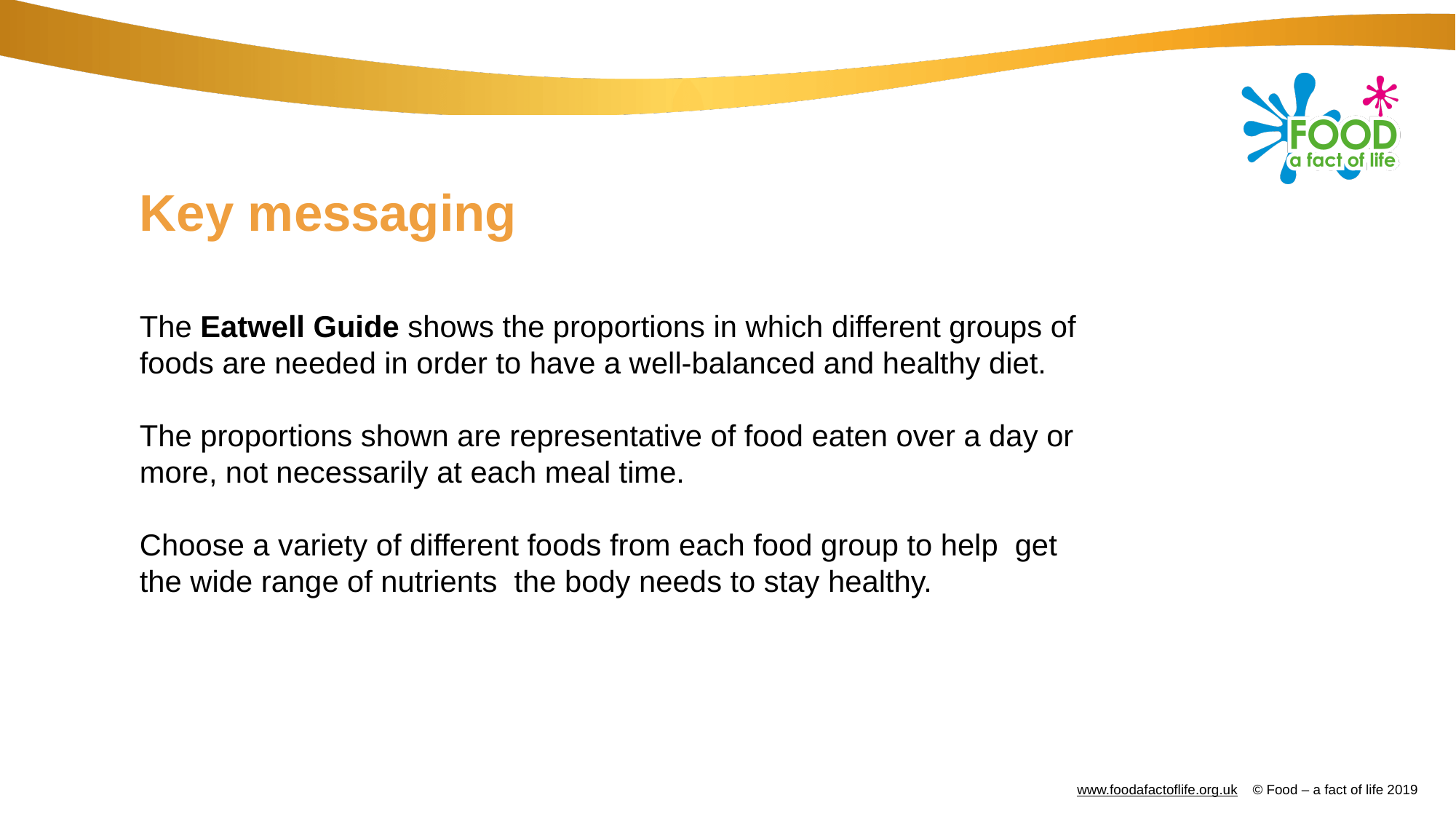

# Key messaging
The Eatwell Guide shows the proportions in which different groups of foods are needed in order to have a well-balanced and healthy diet.

The proportions shown are representative of food eaten over a day or more, not necessarily at each meal time.

Choose a variety of different foods from each food group to help  get the wide range of nutrients  the body needs to stay healthy.